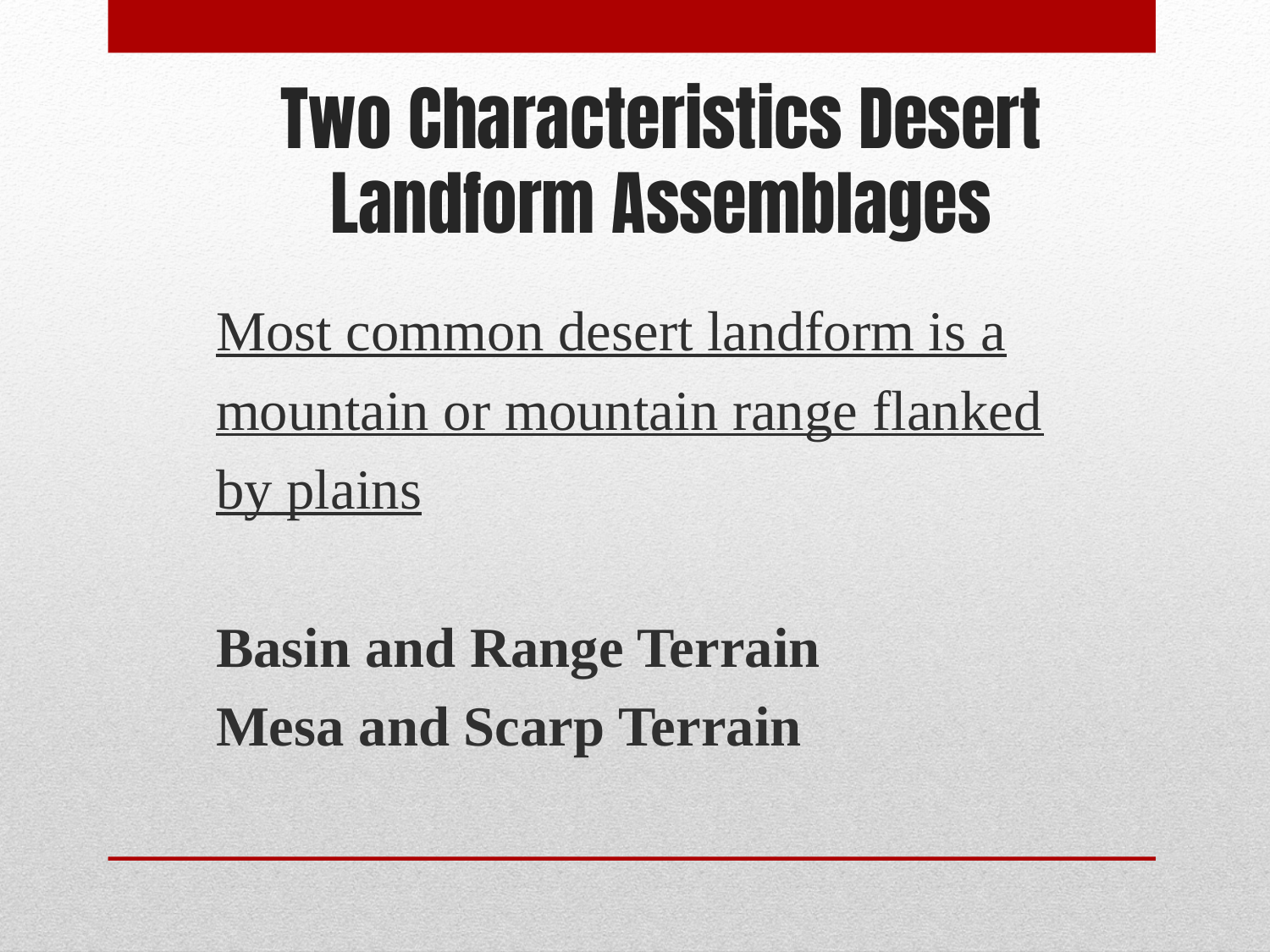

Two Characteristics Desert Landform Assemblages
Most common desert landform is a
mountain or mountain range flanked
by plains

Basin and Range Terrain
Mesa and Scarp Terrain